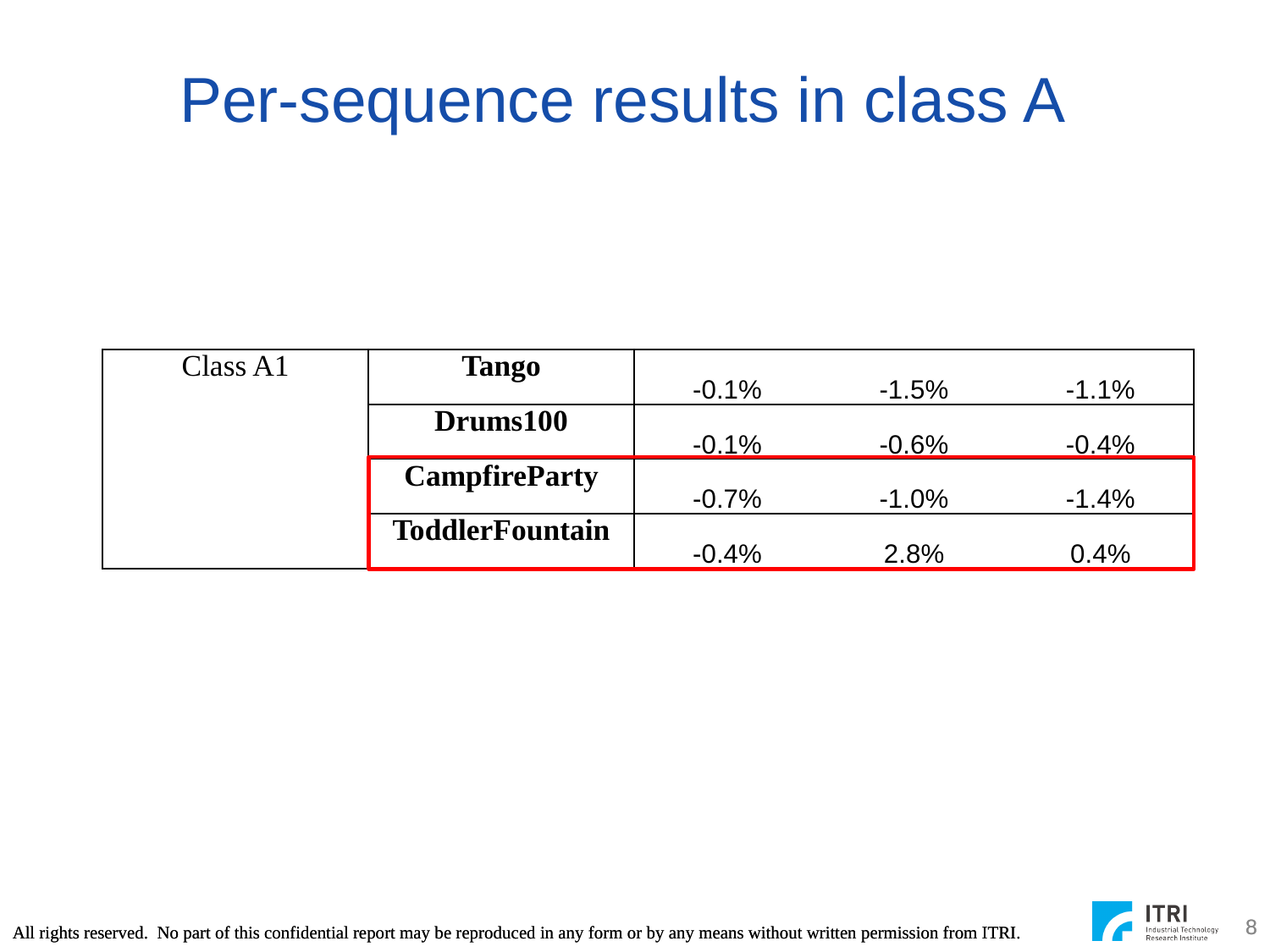

# Per-sequence results in class A
| Class A1 | Tango | -0.1% | -1.5% | -1.1% |
| --- | --- | --- | --- | --- |
|  | Drums100 | -0.1% | -0.6% | -0.4% |
|  | CampfireParty | -0.7% | -1.0% | -1.4% |
|  | ToddlerFountain | -0.4% | 2.8% | 0.4% |

8